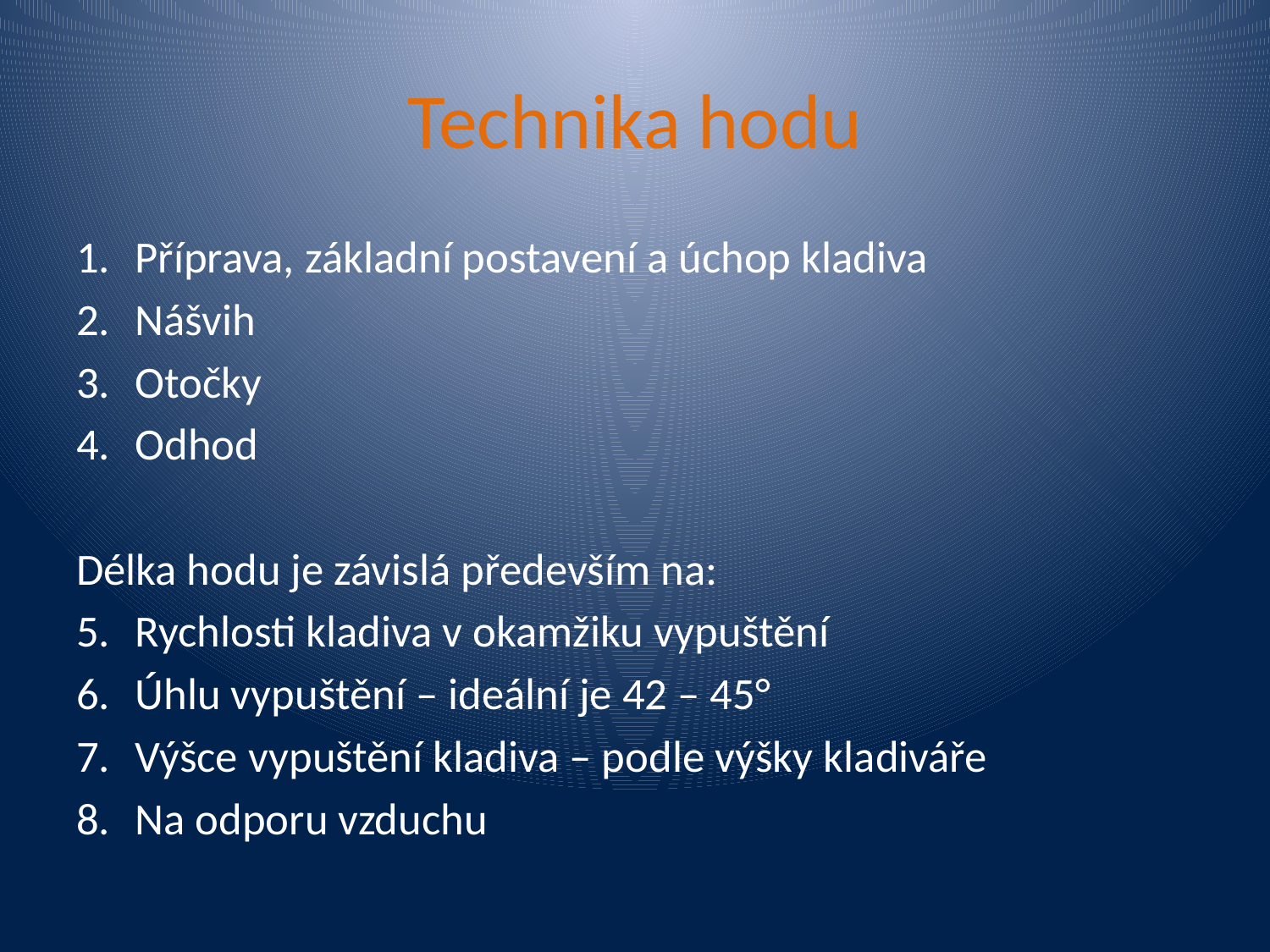

# Technika hodu
Příprava, základní postavení a úchop kladiva
Nášvih
Otočky
Odhod

Délka hodu je závislá především na:
Rychlosti kladiva v okamžiku vypuštění
Úhlu vypuštění – ideální je 42 – 45°
Výšce vypuštění kladiva – podle výšky kladiváře
Na odporu vzduchu